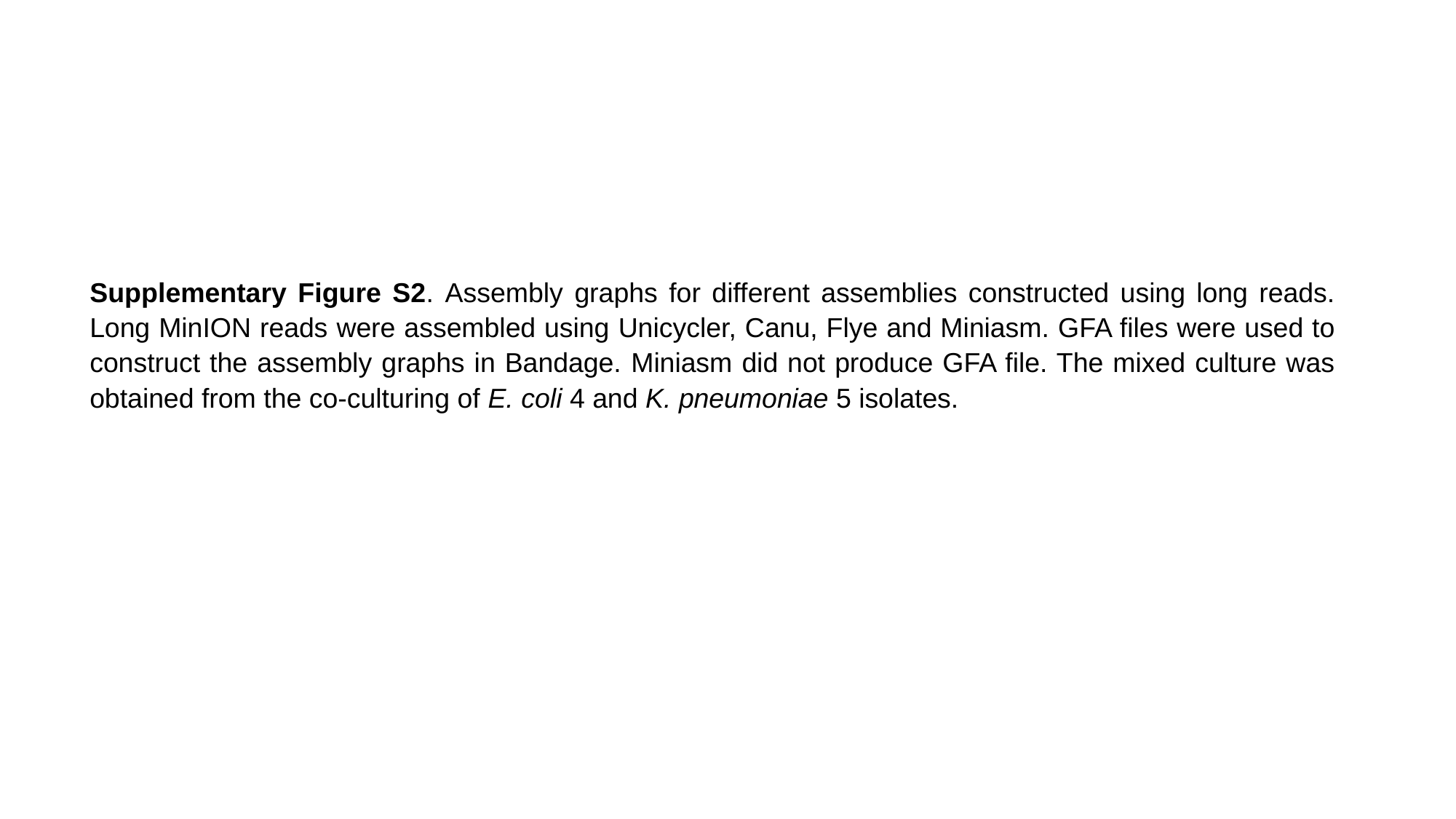

Supplementary Figure S2. Assembly graphs for different assemblies constructed using long reads. Long MinION reads were assembled using Unicycler, Canu, Flye and Miniasm. GFA files were used to construct the assembly graphs in Bandage. Miniasm did not produce GFA file. The mixed culture was obtained from the co-culturing of E. coli 4 and K. pneumoniae 5 isolates.